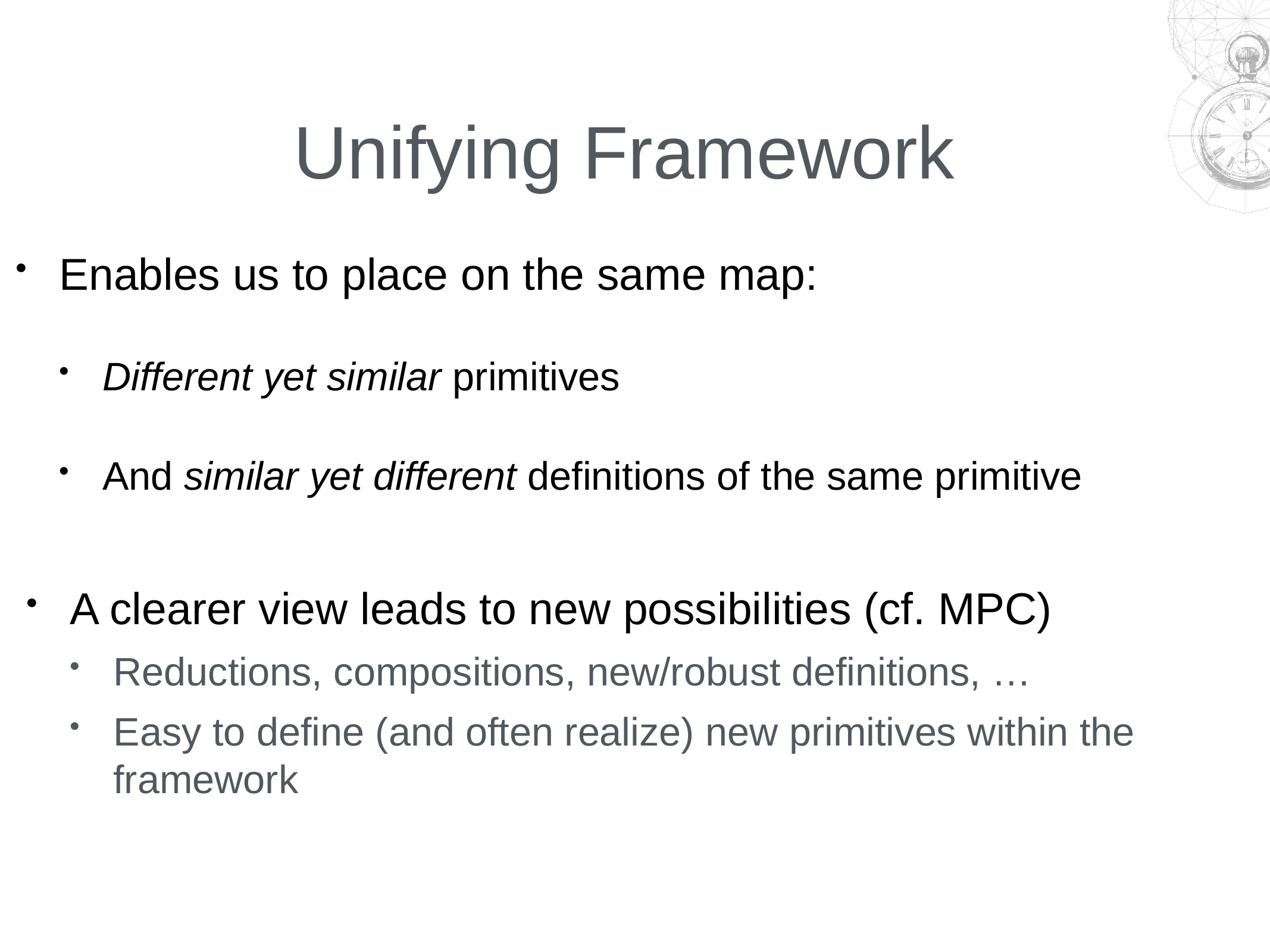

# Unifying Framework
Enables us to place on the same map:
Different yet similar primitives
And similar yet different definitions of the same primitive

A clearer view leads to new possibilities (cf. MPC)
Reductions, compositions, new/robust definitions, …
Easy to define (and often realize) new primitives within the framework